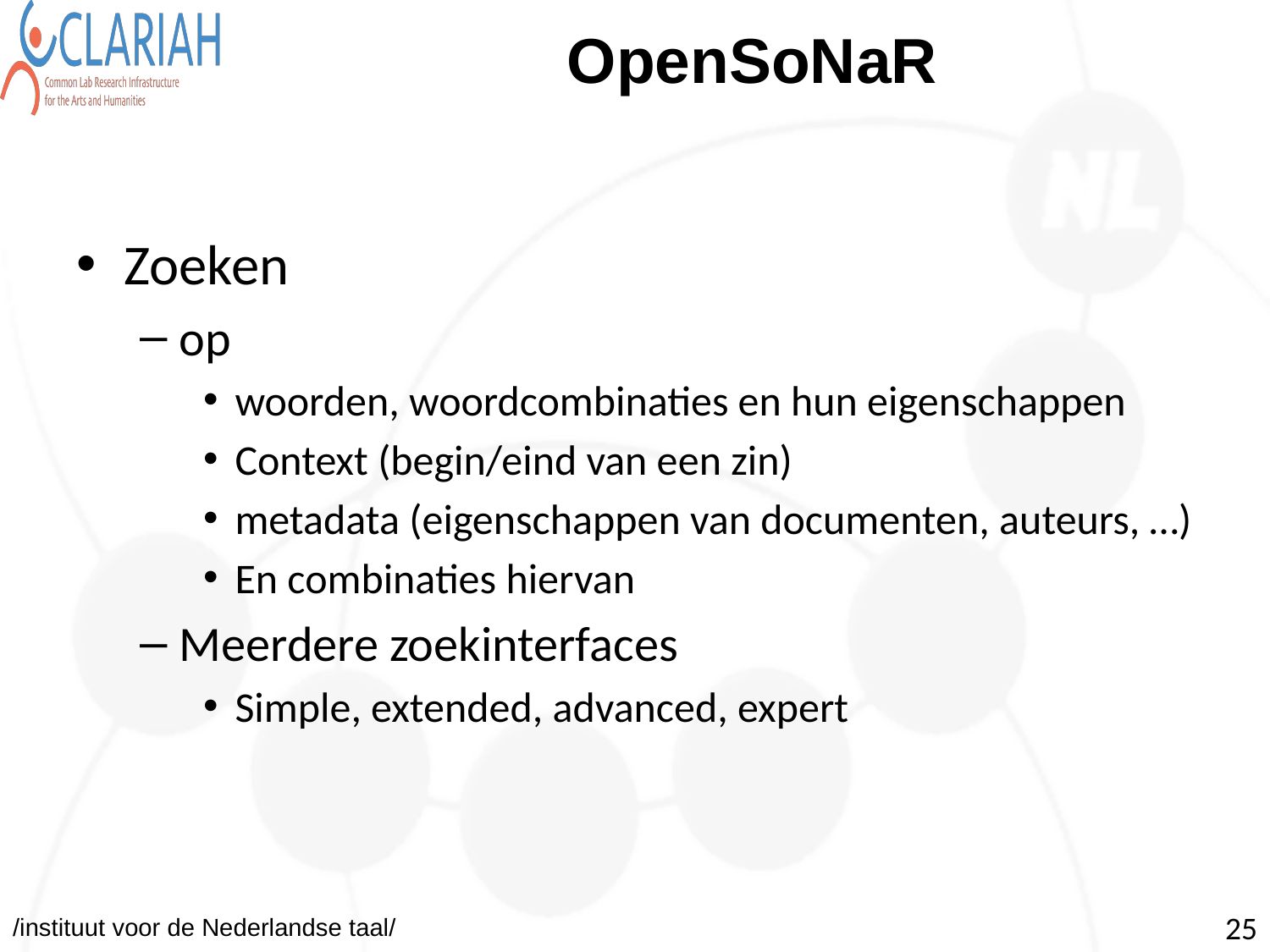

# OpenSoNaR
Zoeken
op
woorden, woordcombinaties en hun eigenschappen
Context (begin/eind van een zin)
metadata (eigenschappen van documenten, auteurs, …)
En combinaties hiervan
Meerdere zoekinterfaces
Simple, extended, advanced, expert
25